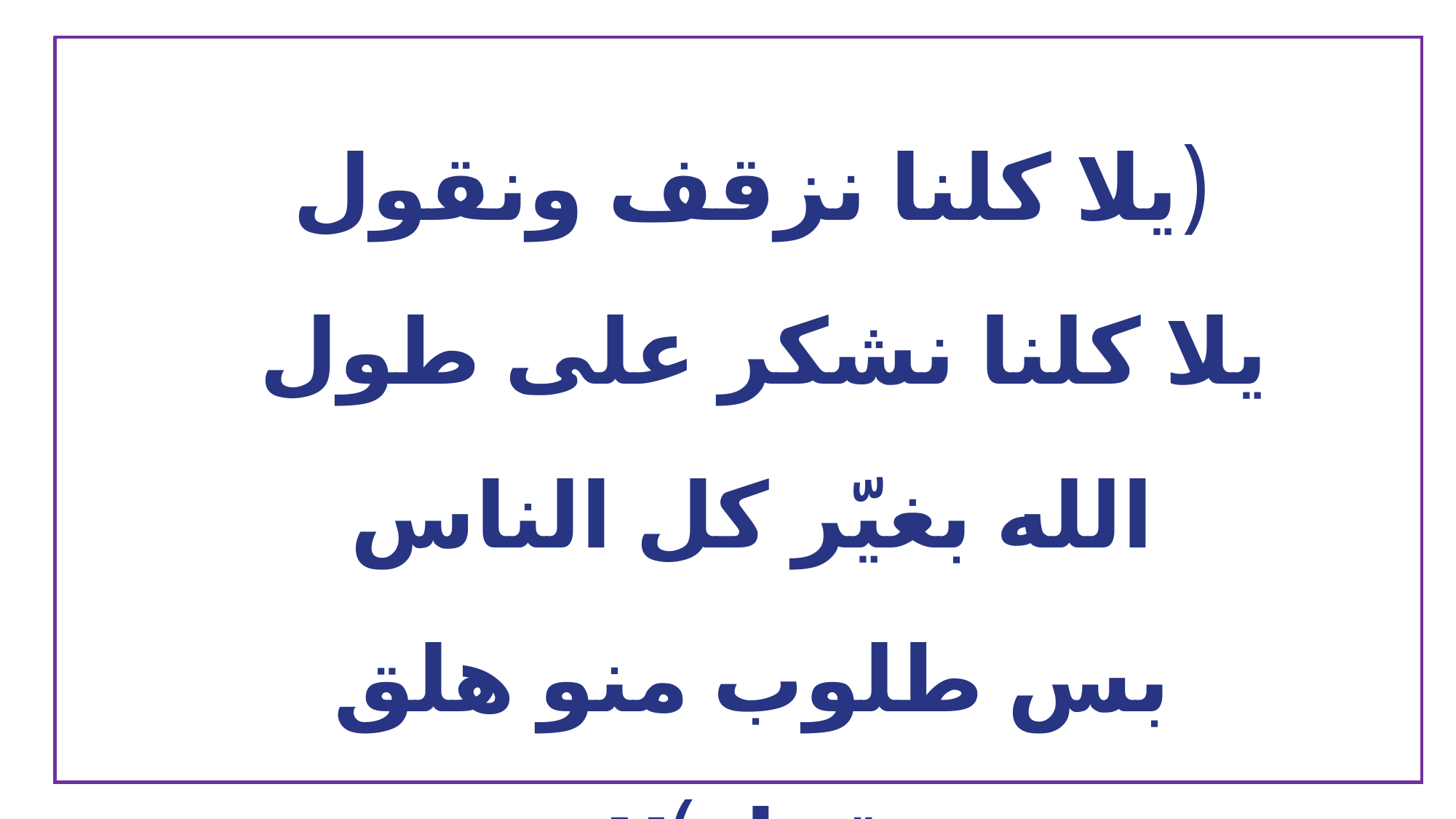

(يلا كلنا نزقف ونقول
يلا كلنا نشكر على طول
الله بغيّر كل الناس
بس طلوب منو هلق قول)٢